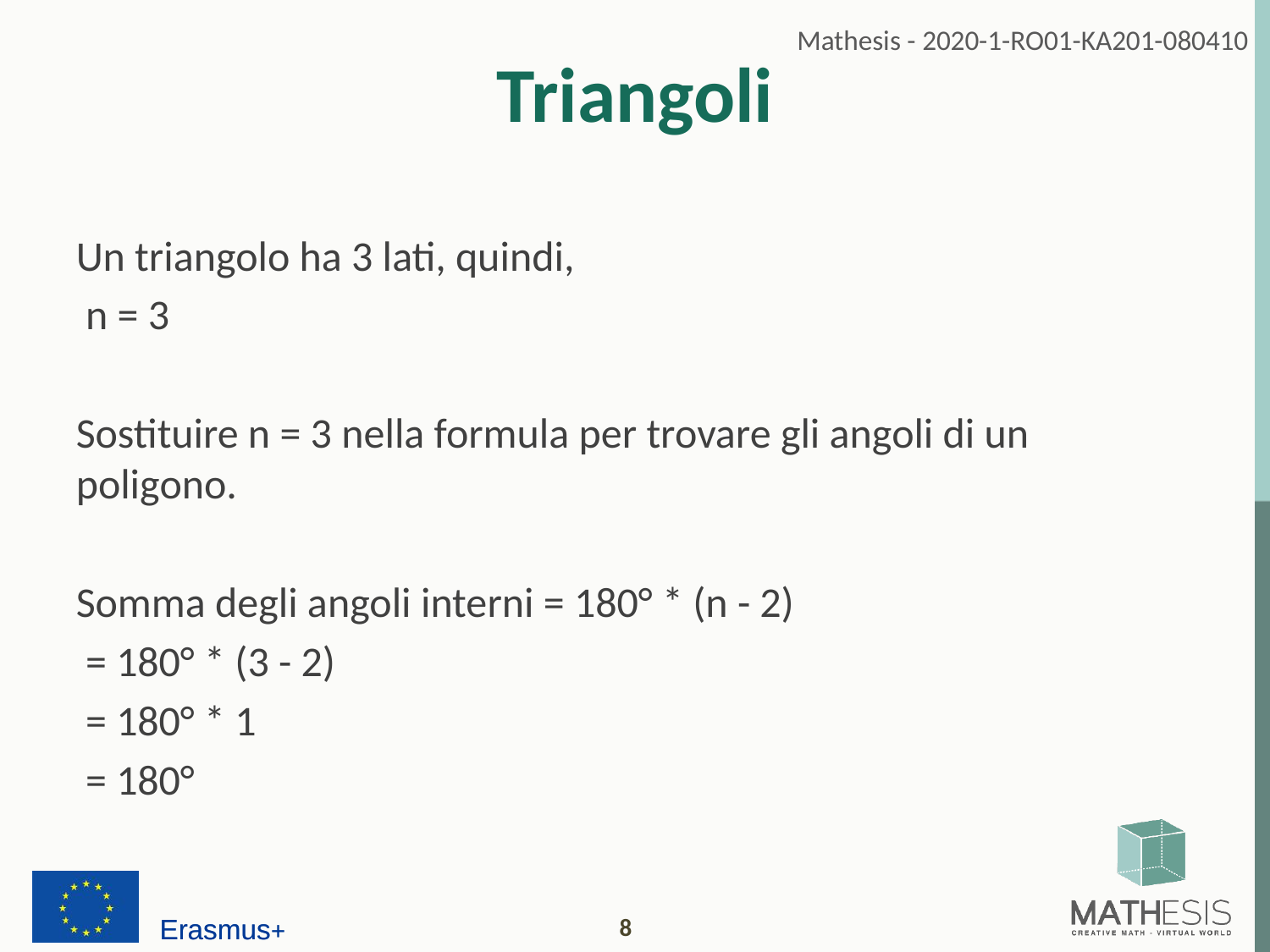

# Triangoli
Un triangolo ha 3 lati, quindi,
 n = 3

Sostituire n = 3 nella formula per trovare gli angoli di un poligono.

Somma degli angoli interni = 180° * (n - 2)
 = 180° * (3 - 2)
 = 180° * 1
 = 180°